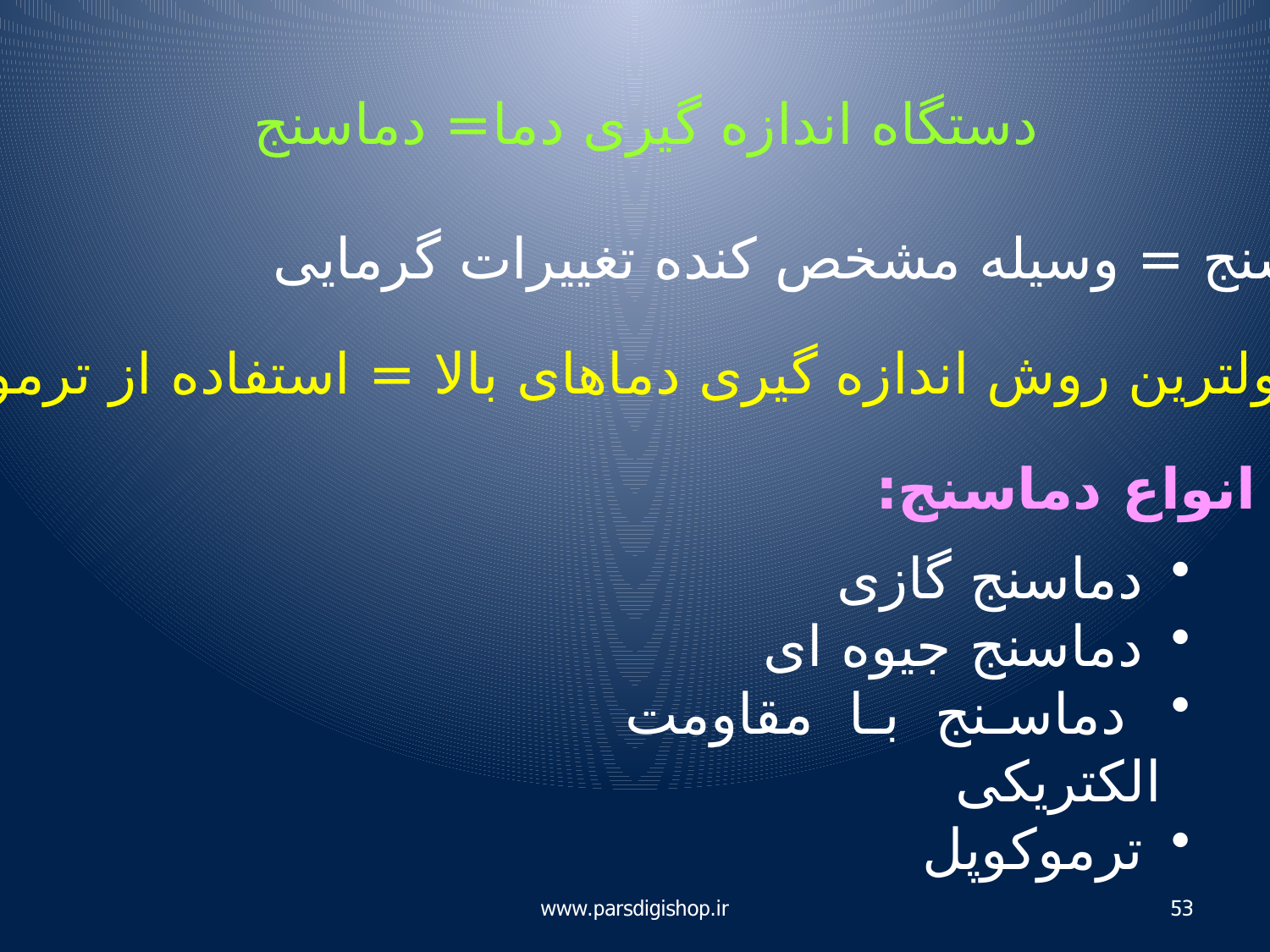

دستگاه اندازه گیری دما= دماسنج
دماسنج = وسیله مشخص کنده تغییرات گرمایی
متداولترین روش اندازه گیری دماهای بالا = استفاده از ترموکوپل
انواع دماسنج:
 دماسنج گازی
 دماسنج جیوه ای
 دماسنج با مقاومت الکتریکی
 ترموکوپل
www.parsdigishop.ir
53